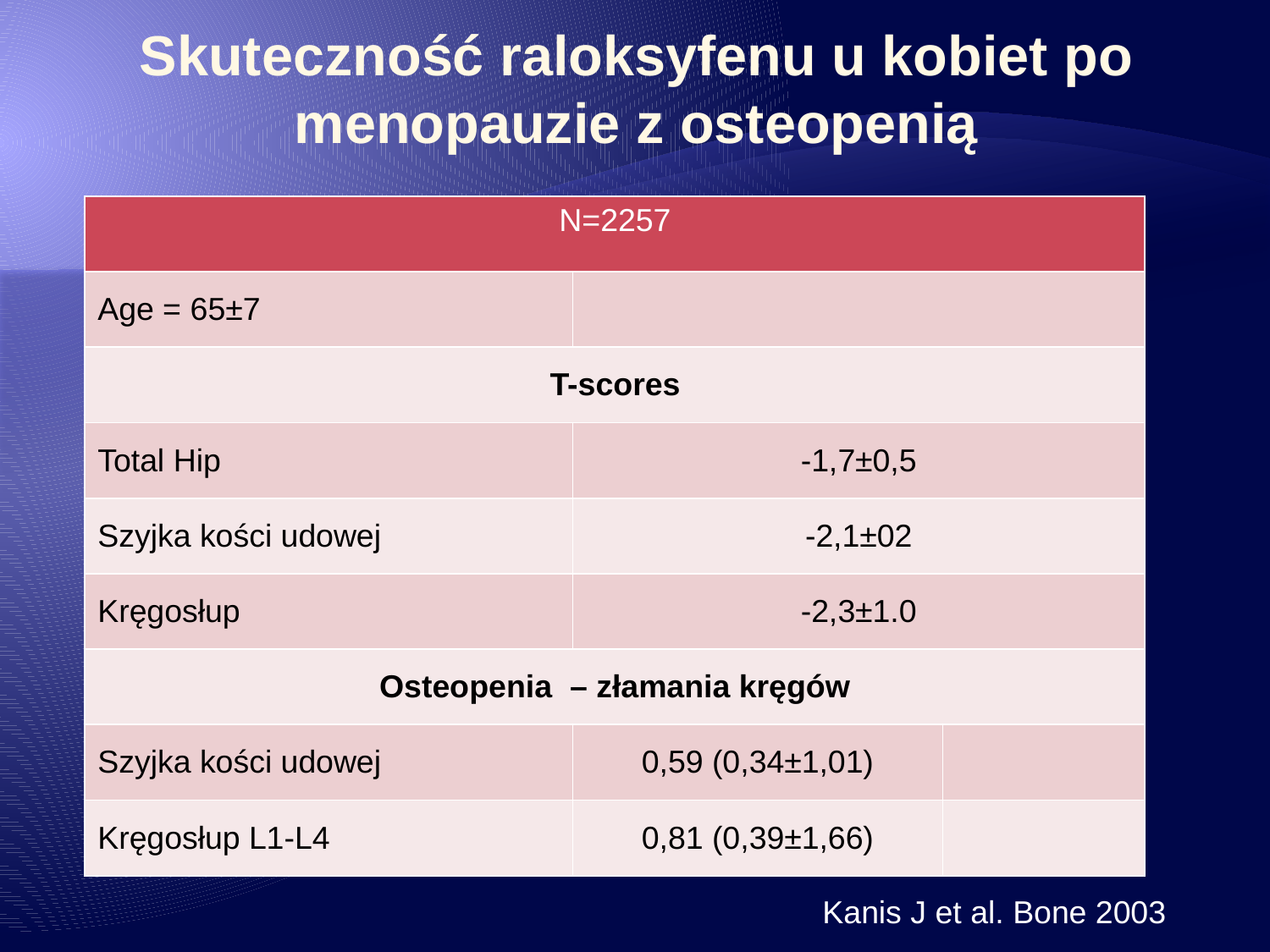

# Skuteczność raloksyfenu u kobiet po menopauzie z osteopenią
| N=2257 |  |  |
| --- | --- | --- |
| Age = 65±7 |  |  |
| T-scores |  |  |
| Total Hip | -1,7±0,5 |  |
| Szyjka kości udowej | -2,1±02 |  |
| Kręgosłup | -2,3±1.0 |  |
| Osteopenia – złamania kręgów |  |  |
| Szyjka kości udowej | 0,59 (0,34±1,01) |  |
| Kręgosłup L1-L4 | 0,81 (0,39±1,66) |  |
Kanis J et al. Bone 2003